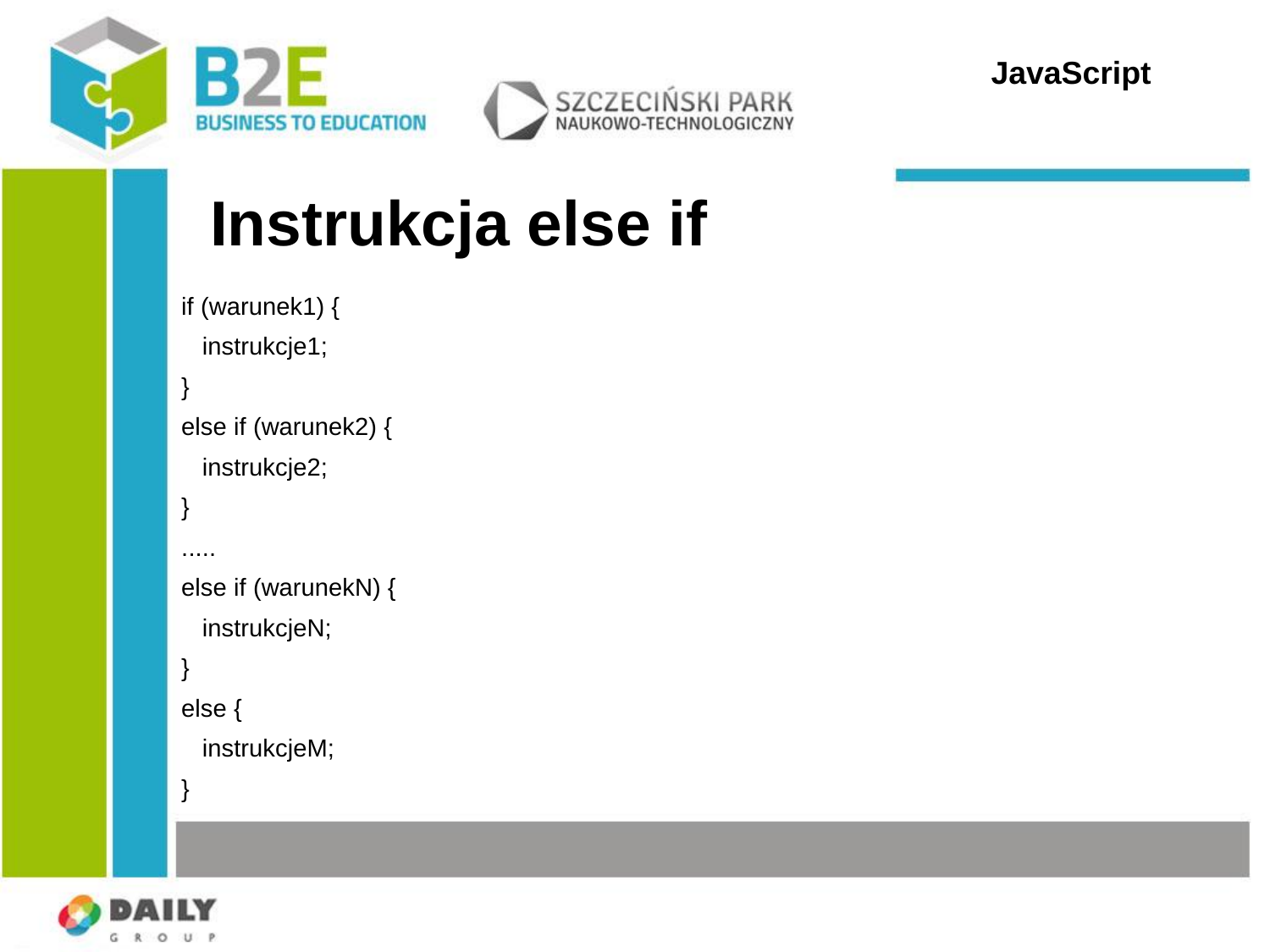

JavaScript
# Instrukcja else if
if (warunek1) {
   instrukcje1;
}
else if (warunek2) {
   instrukcje2;
}
.....
else if (warunekN) {
   instrukcjeN;
}
else {
   instrukcjeM;
}